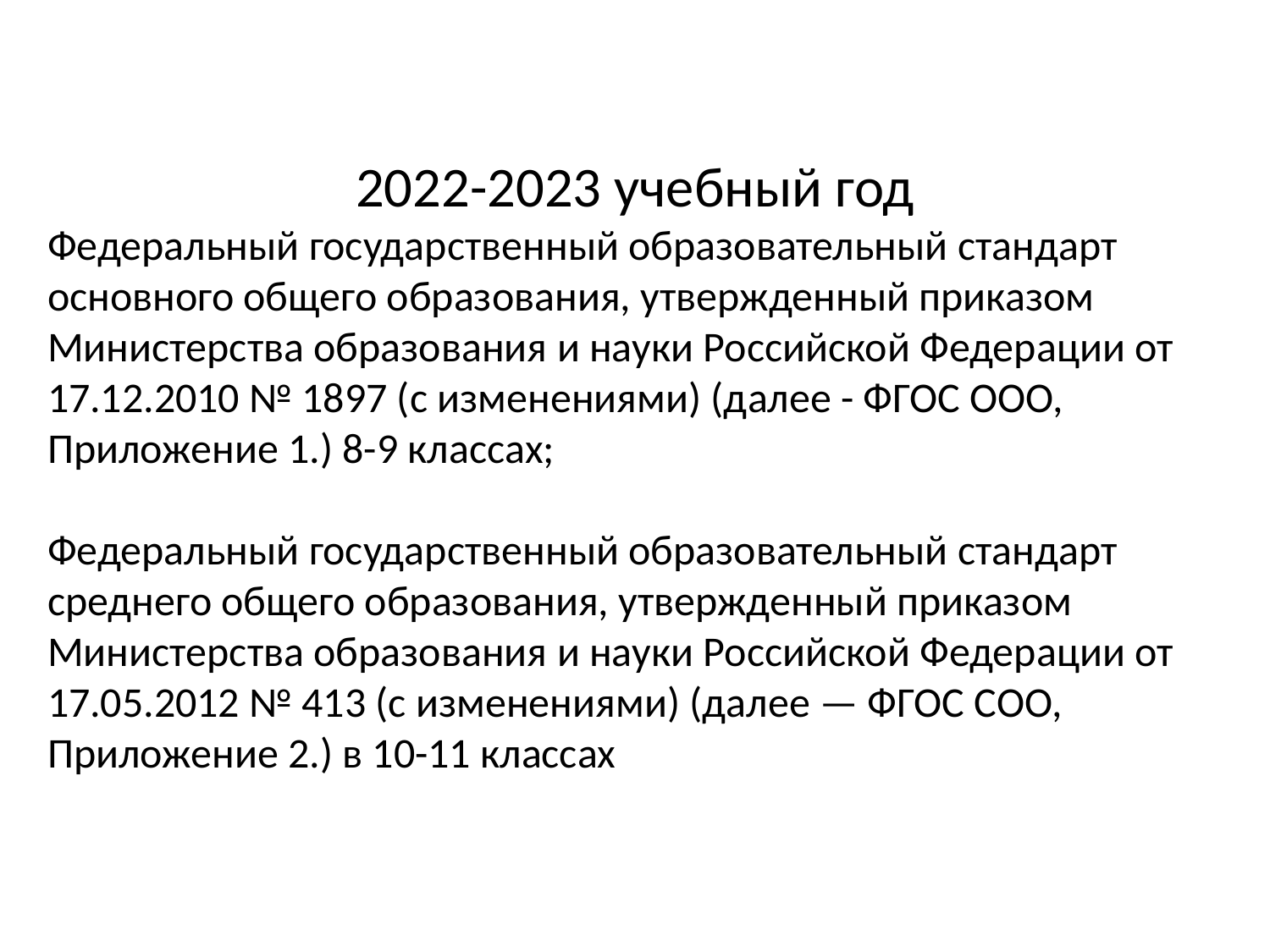

2022-2023 учебный год
Федеральный государственный образовательный стандарт основного общего образования, утвержденный приказом Министерства образования и науки Российской Федерации от 17.12.2010 № 1897 (с изменениями) (далее - ФГОС ООО, Приложение 1.) 8-9 классах;

Федеральный государственный образовательный стандарт среднего общего образования, утвержденный приказом Министерства образования и науки Российской Федерации от 17.05.2012 № 413 (с изменениями) (далее — ФГОС СОО, Приложение 2.) в 10-11 классах